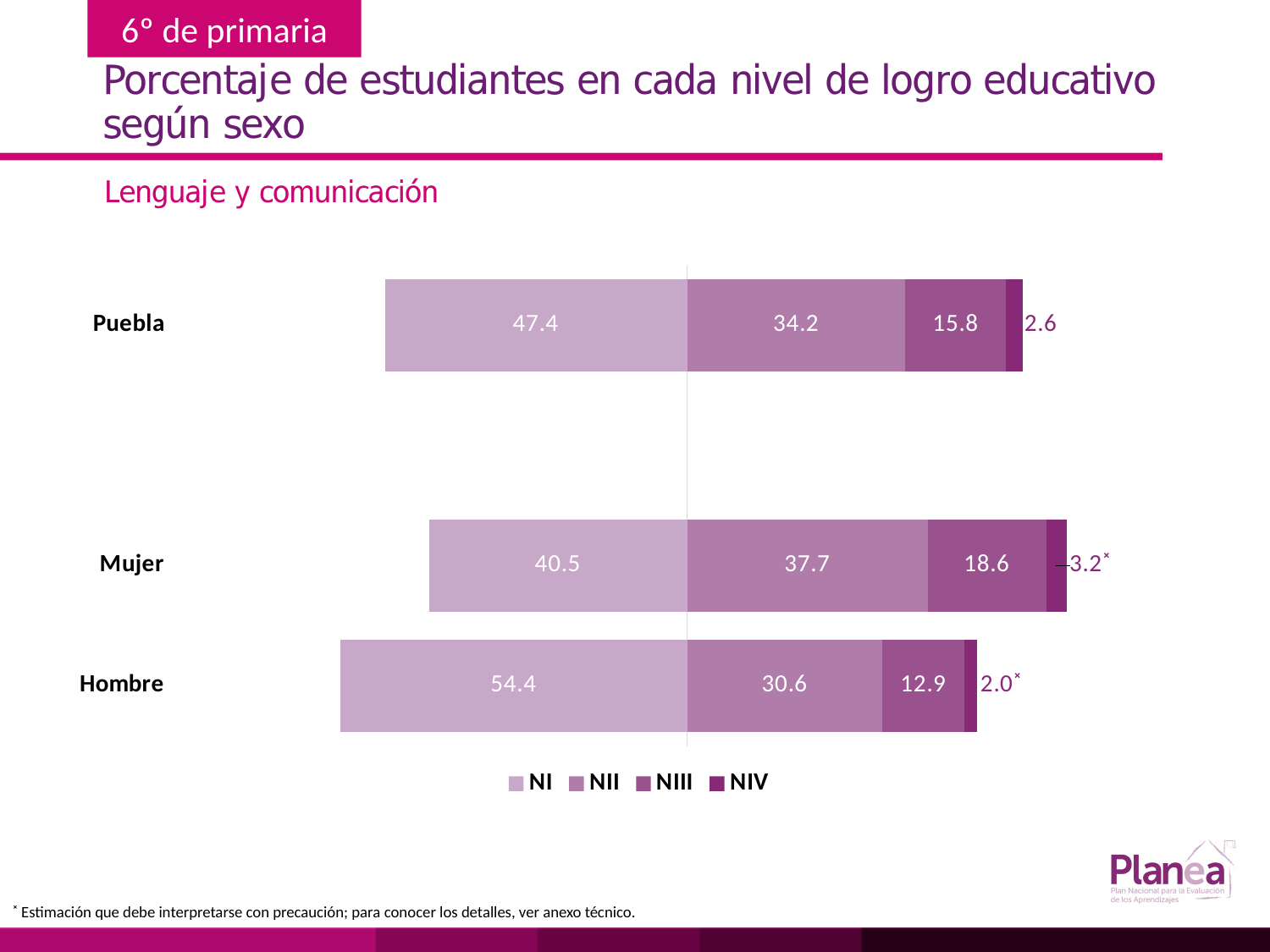

# Porcentaje de estudiantes en cada nivel de logro educativo según sexo

Lenguaje y comunicación

### Chart

| Category |  |  |  |  |
|---|---|---|---|---|
| Hombre | -54.4 | 30.6 | 12.9 | 2.0 |
| Mujer | -40.5 | 37.7 | 18.6 | 3.2 |
|  | None | None | None | None |
| Puebla | -47.4 | 34.2 | 15.8 | 2.6 |
˟ Estimación que debe interpretarse con precaución; para conocer los detalles, ver anexo técnico.